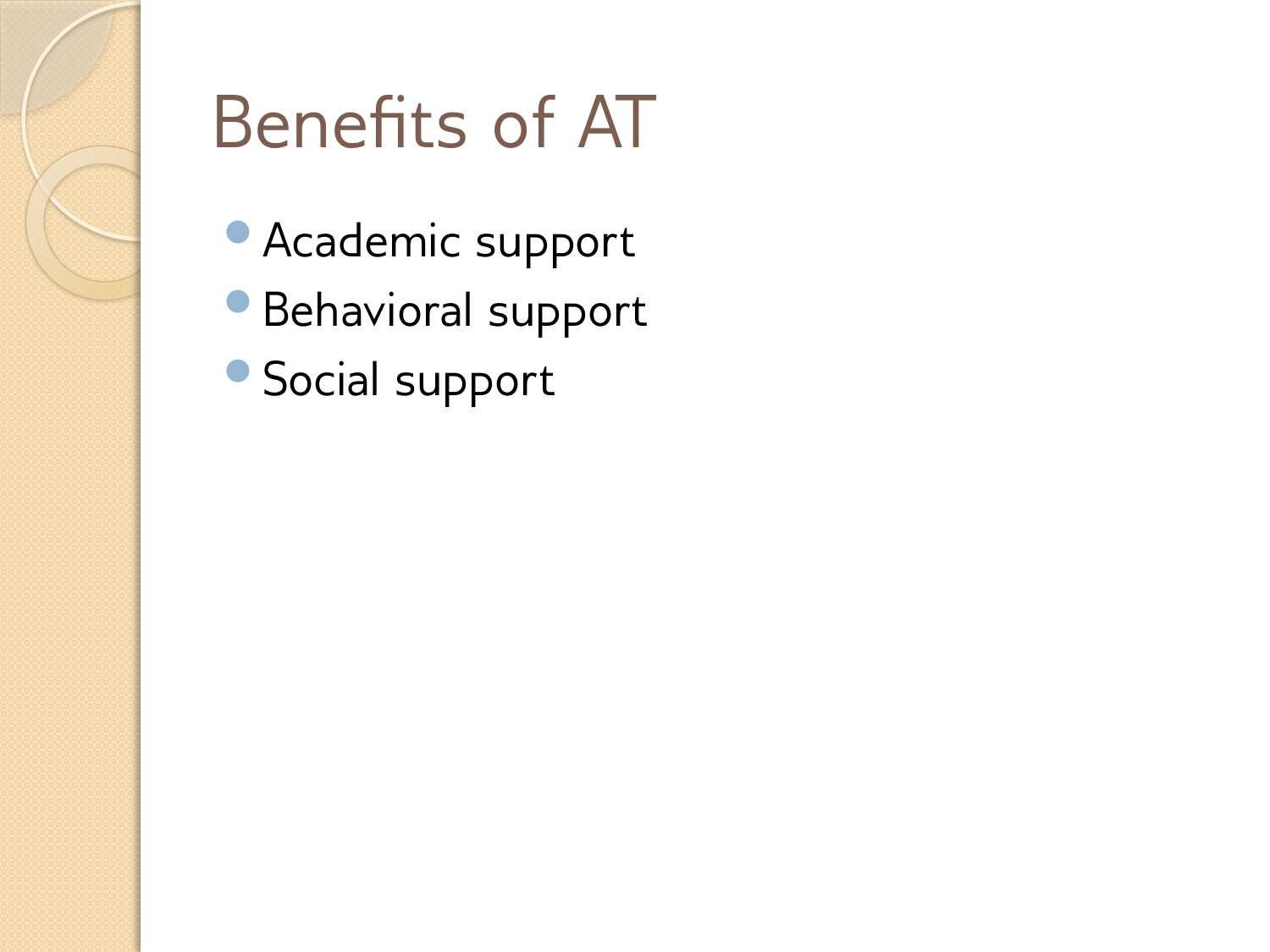

# Benefits of AT
Academic support
Behavioral support
Social support